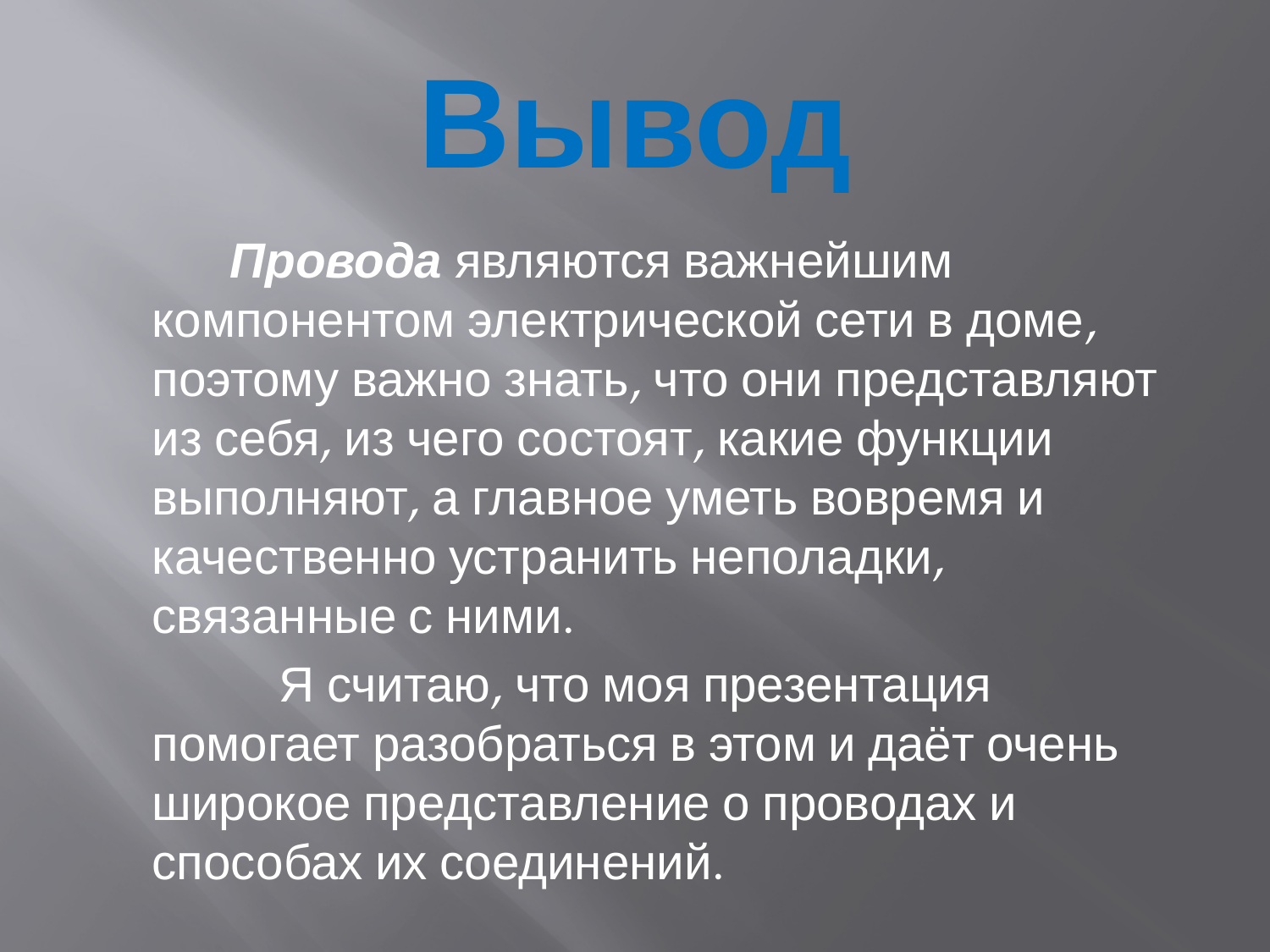

# Вывод
           Провода являются важнейшим компонентом электрической сети в доме, поэтому важно знать, что они представляют из себя, из чего состоят, какие функции выполняют, а главное уметь вовремя и качественно устранить неполадки, связанные с ними.
               Я считаю, что моя презентация помогает разобраться в этом и даёт очень широкое представление о проводах и способах их соединений.